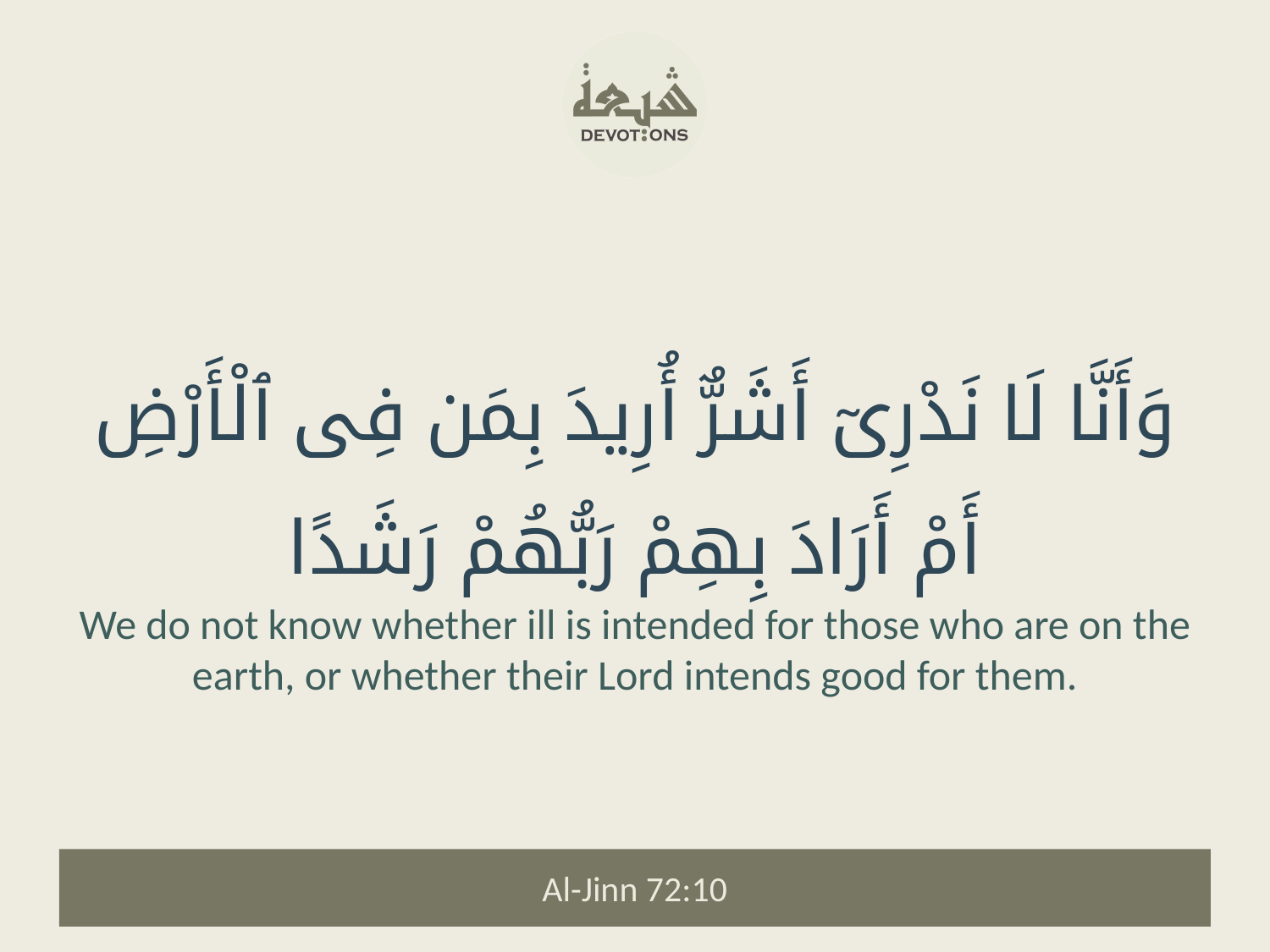

وَأَنَّا لَا نَدْرِىٓ أَشَرٌّ أُرِيدَ بِمَن فِى ٱلْأَرْضِ أَمْ أَرَادَ بِهِمْ رَبُّهُمْ رَشَدًا
We do not know whether ill is intended for those who are on the earth, or whether their Lord intends good for them.
Al-Jinn 72:10